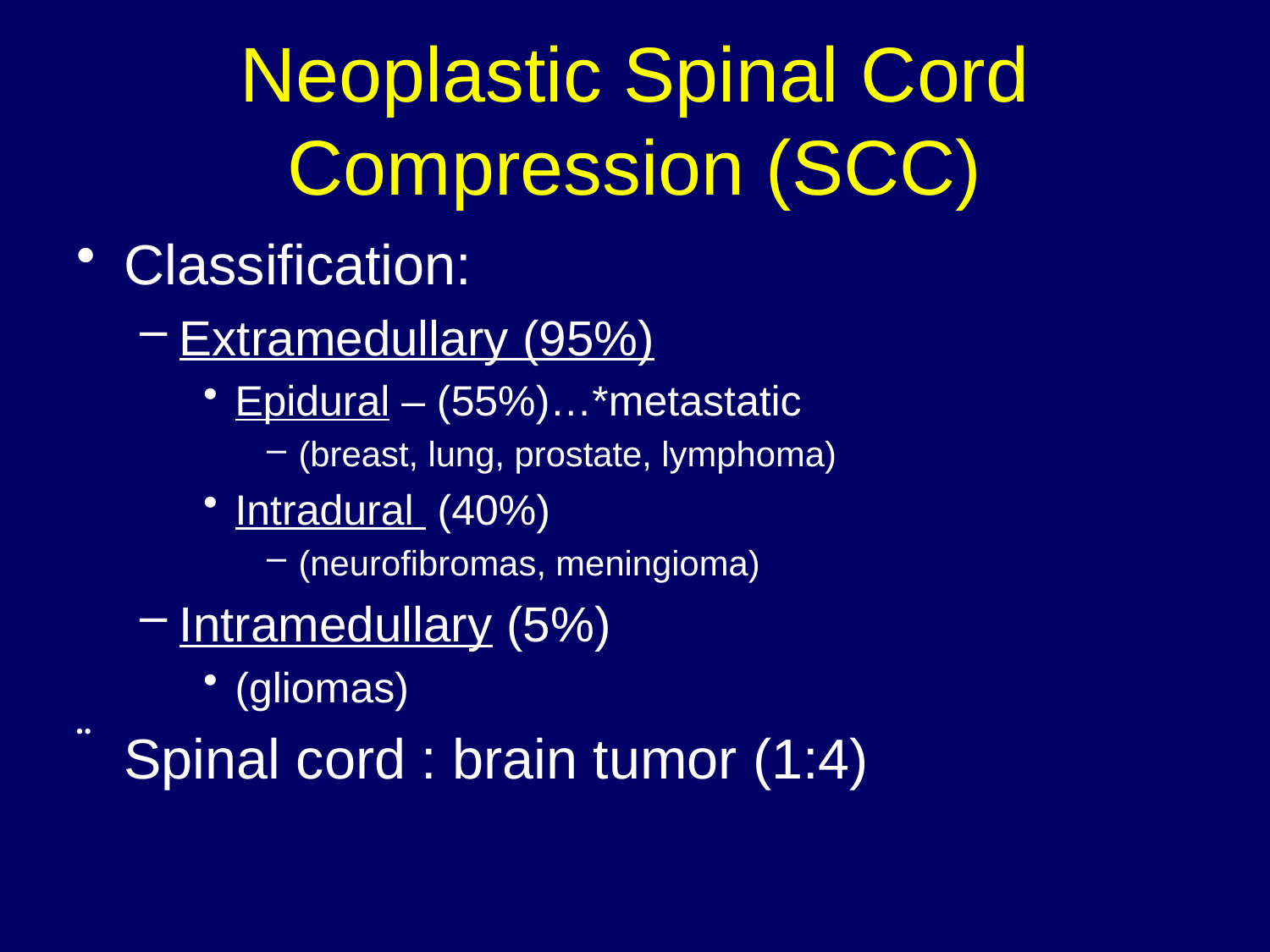

# Neoplastic Spinal Cord Compression (SCC)
Classification:
Extramedullary (95%)
Epidural – (55%)…*metastatic
(breast, lung, prostate, lymphoma)
Intradural  (40%)
(neurofibromas, meningioma)
Intramedullary (5%)
(gliomas)
Spinal cord : brain tumor (1:4)